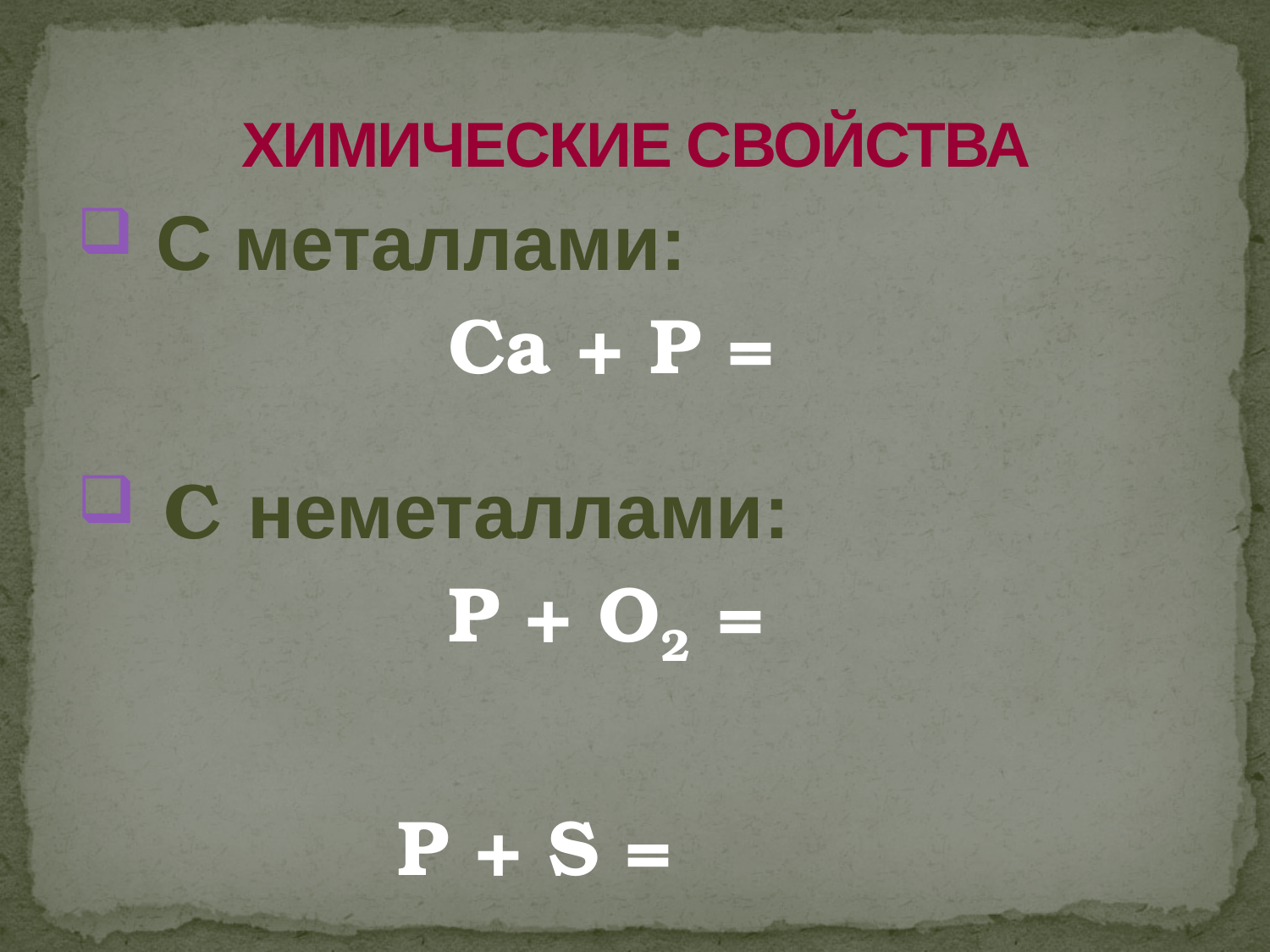

# ХИМИЧЕСКИЕ СВОЙСТВА
 С металлами:
              Ca + P =

 C неметаллами:
              P + O2 =

                     P + S =